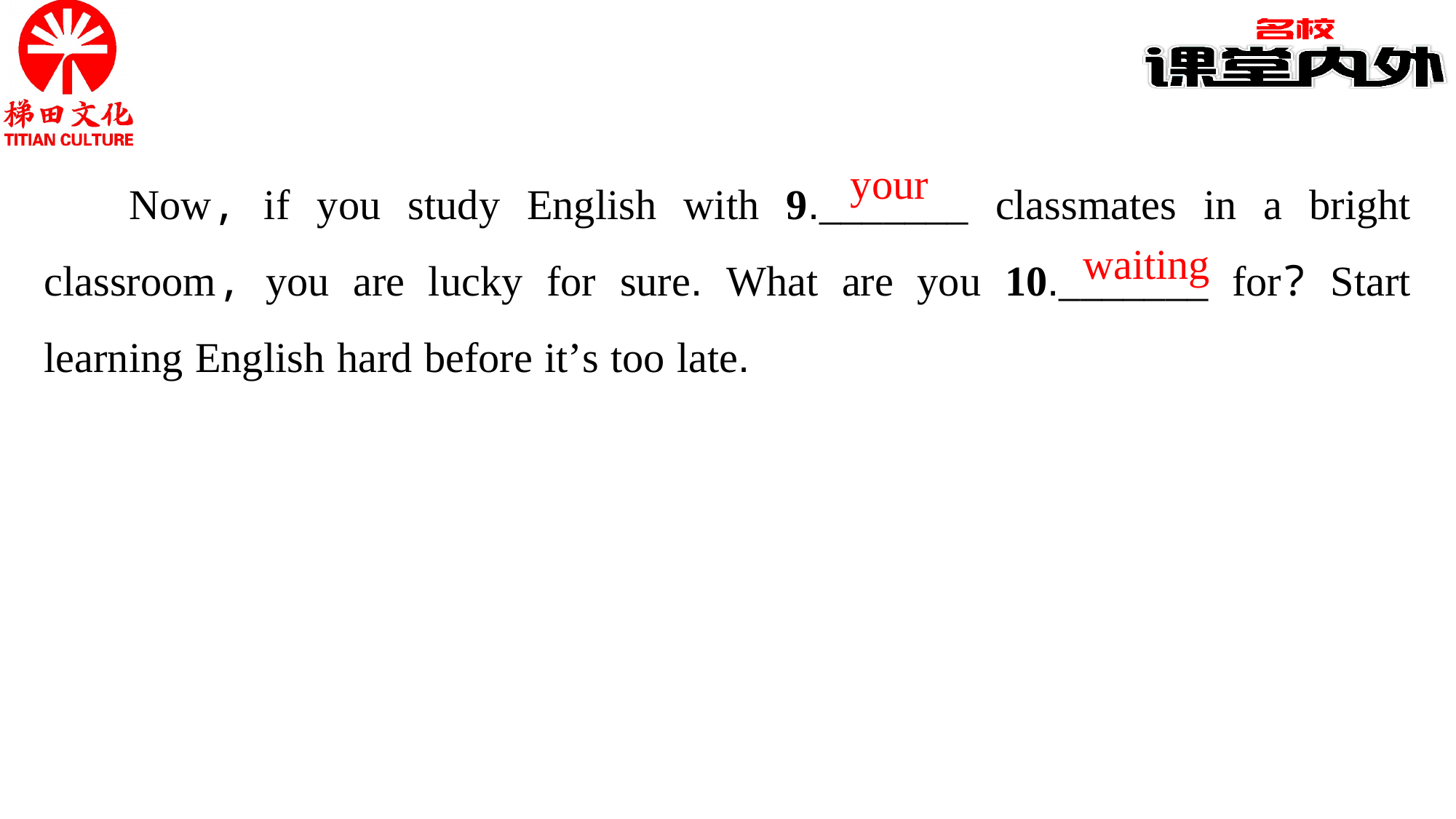

Now, if you study English with 9._______ classmates in a bright classroom, you are lucky for sure. What are you 10._______ for? Start learning English hard before it’s too late.
your
waiting